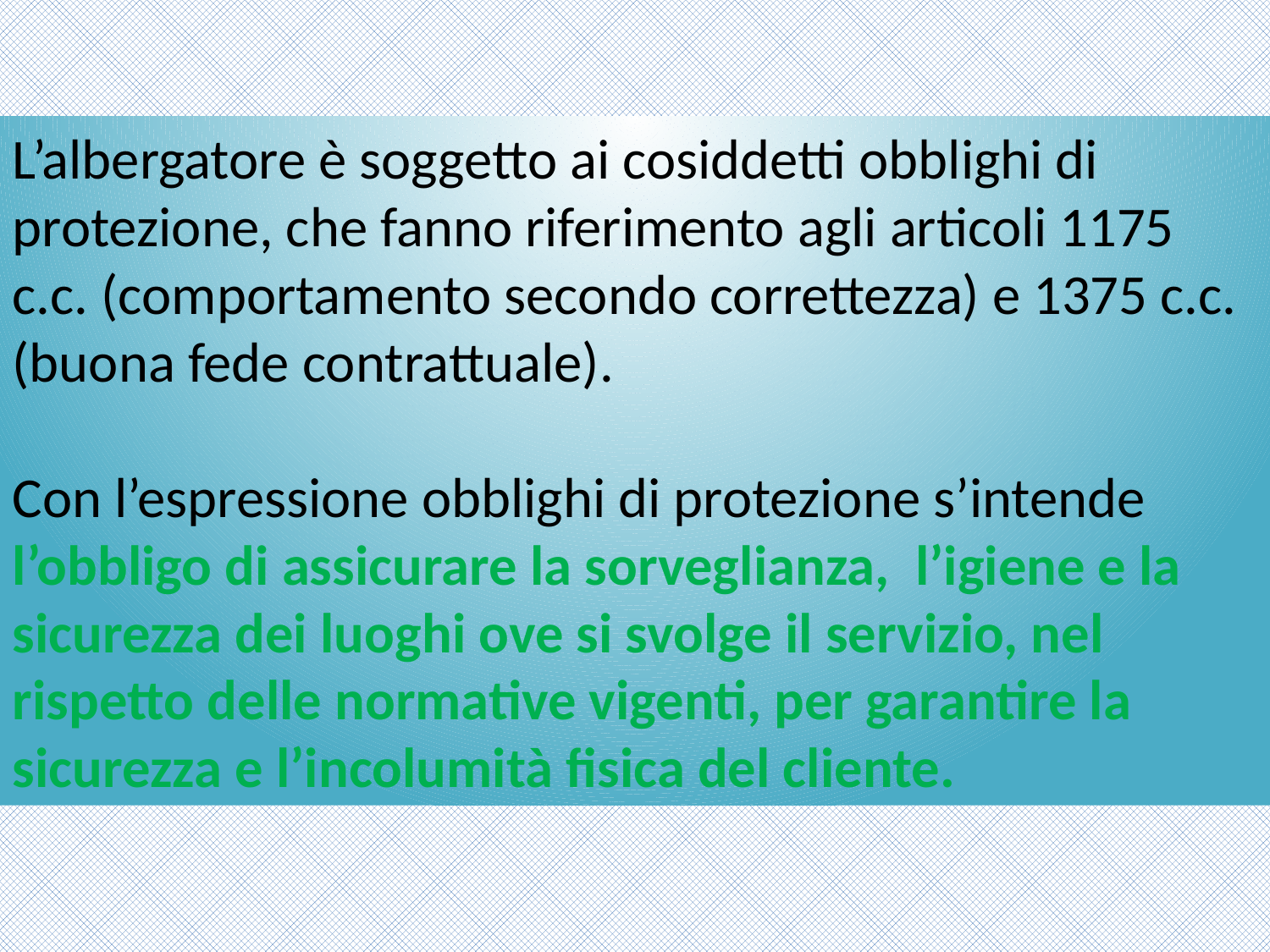

L’albergatore è soggetto ai cosiddetti obblighi di protezione, che fanno riferimento agli articoli 1175 c.c. (comportamento secondo correttezza) e 1375 c.c. (buona fede contrattuale).

Con l’espressione obblighi di protezione s’intende l’obbligo di assicurare la sorveglianza,  l’igiene e la sicurezza dei luoghi ove si svolge il servizio, nel rispetto delle normative vigenti, per garantire la sicurezza e l’incolumità fisica del cliente.